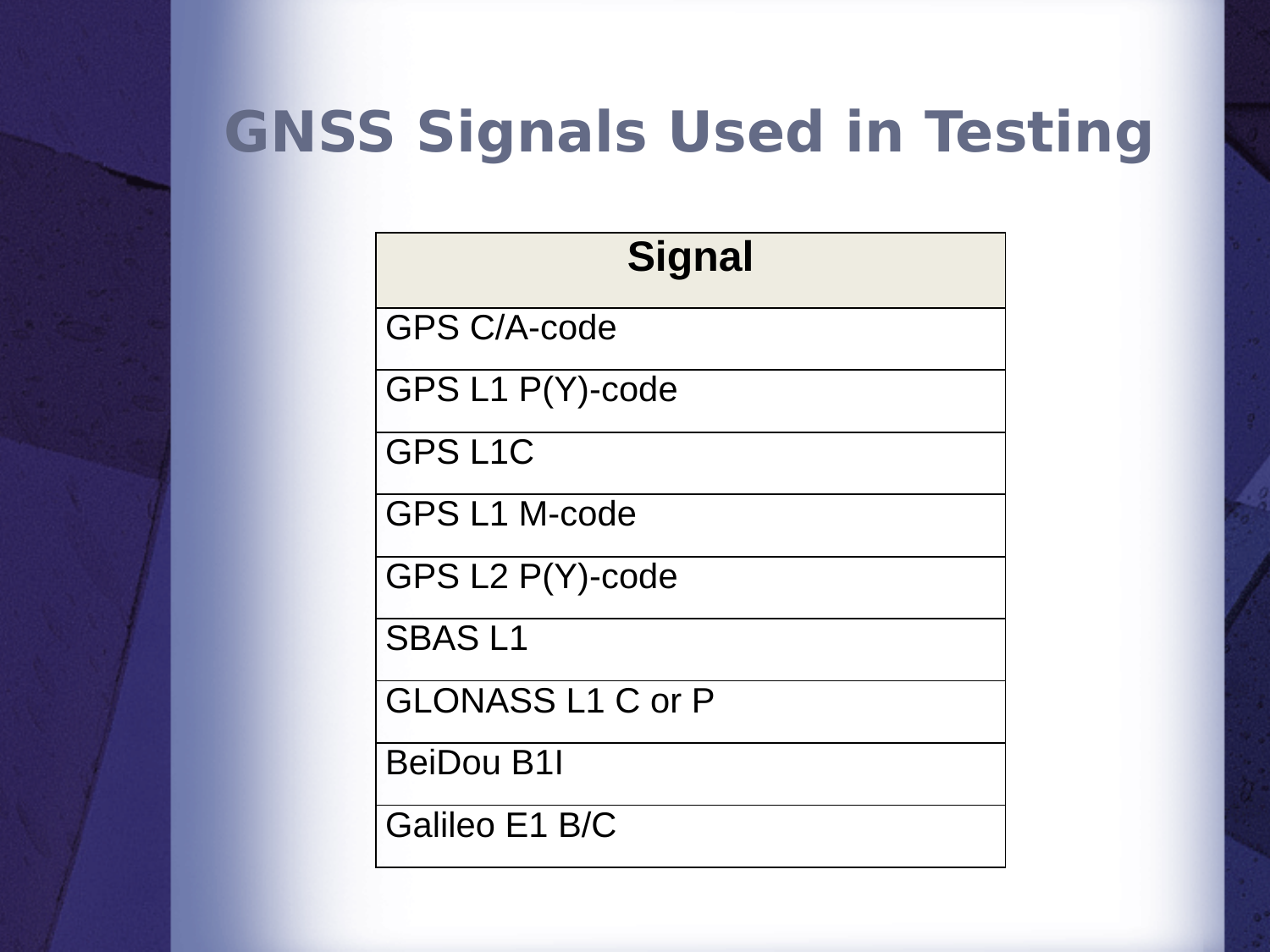

# GNSS Signals Used in Testing
| Signal |
| --- |
| GPS C/A-code |
| GPS L1 P(Y)-code |
| GPS L1C |
| GPS L1 M-code |
| GPS L2 P(Y)-code |
| SBAS L1 |
| GLONASS L1 C or P |
| BeiDou B1I |
| Galileo E1 B/C |